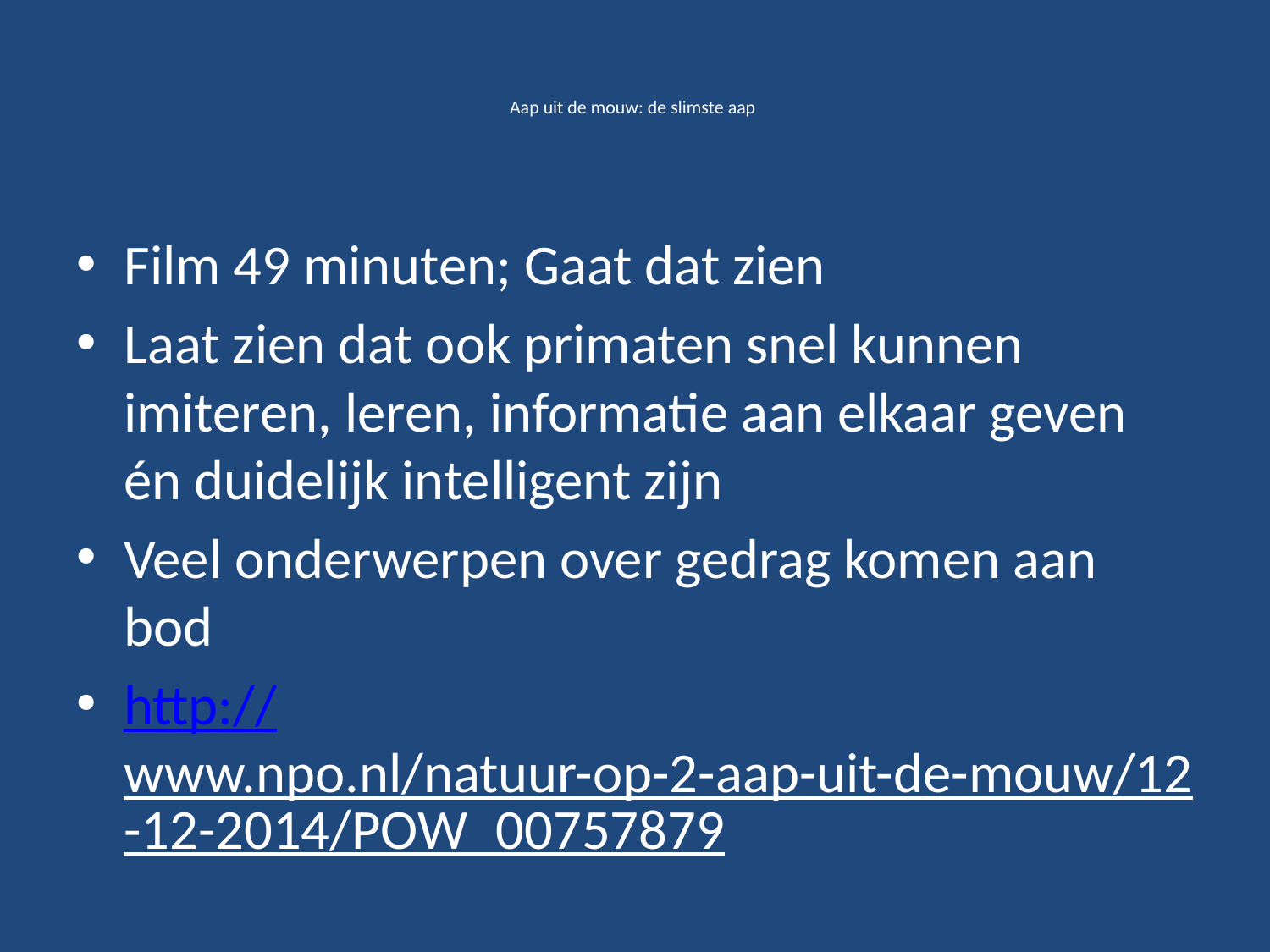

# Aap uit de mouw: de slimste aap
Film 49 minuten; Gaat dat zien
Laat zien dat ook primaten snel kunnen imiteren, leren, informatie aan elkaar geven én duidelijk intelligent zijn
Veel onderwerpen over gedrag komen aan bod
http://www.npo.nl/natuur-op-2-aap-uit-de-mouw/12-12-2014/POW_00757879